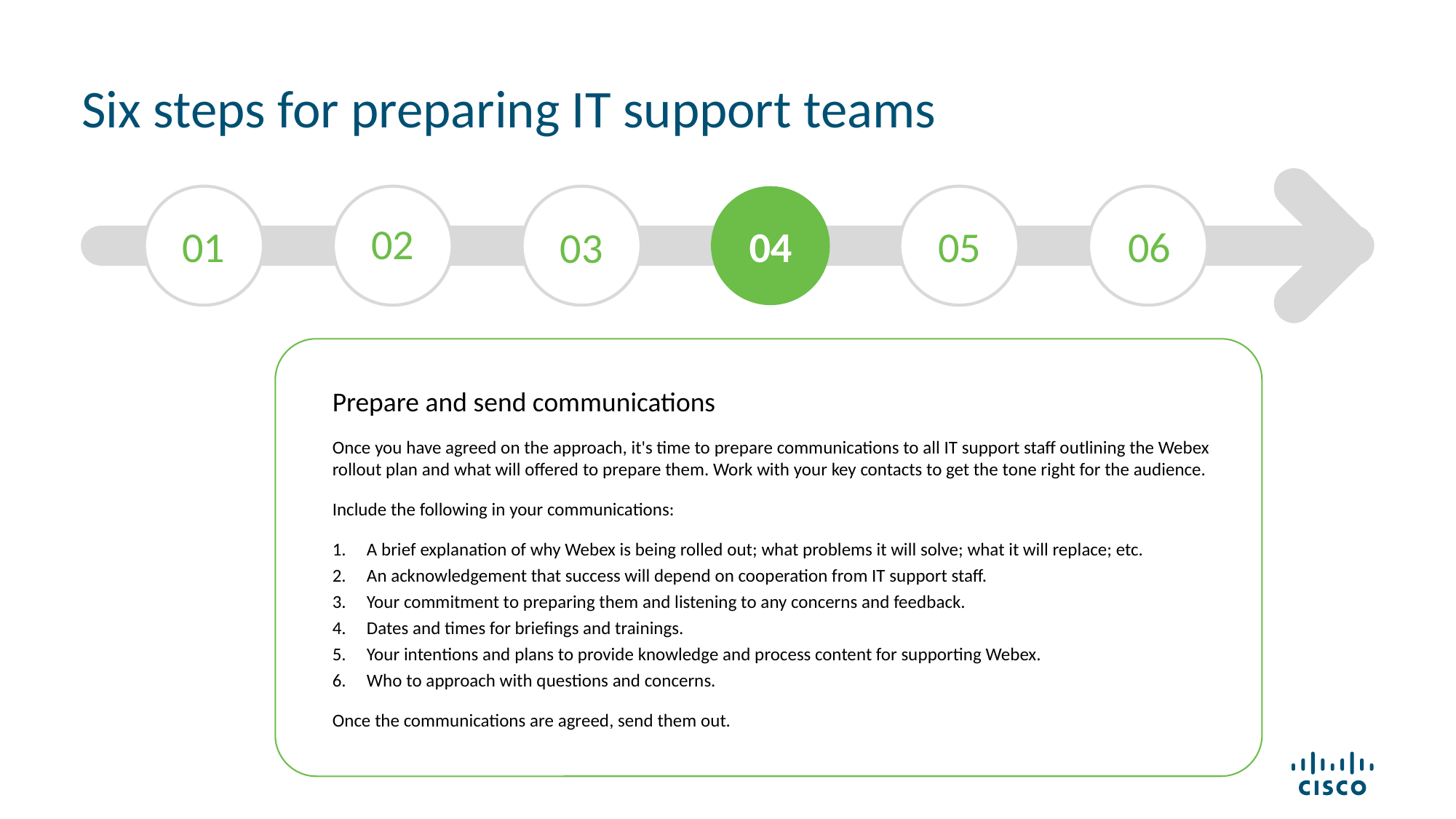

# Six steps for preparing IT support teams

02
01
04
05
06
03

Prepare and send communications
Once you have agreed on the approach, it's time to prepare communications to all IT support staff outlining the Webex rollout plan and what will offered to prepare them. Work with your key contacts to get the tone right for the audience.
Include the following in your communications:
A brief explanation of why Webex is being rolled out; what problems it will solve; what it will replace; etc.
An acknowledgement that success will depend on cooperation from IT support staff.
Your commitment to preparing them and listening to any concerns and feedback.
Dates and times for briefings and trainings.
Your intentions and plans to provide knowledge and process content for supporting Webex.
Who to approach with questions and concerns.
Once the communications are agreed, send them out.